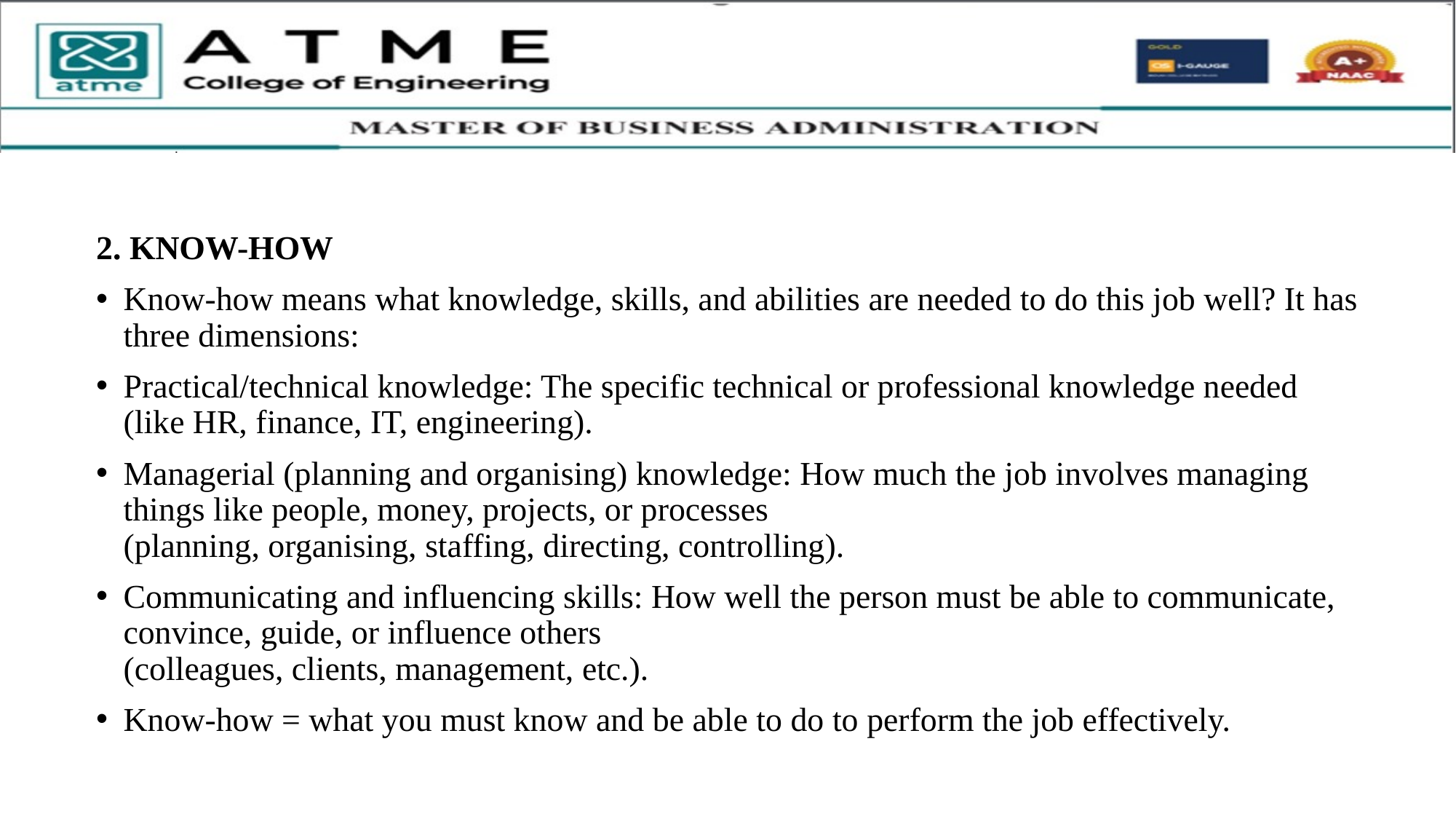

2. KNOW-HOW
Know-how means what knowledge, skills, and abilities are needed to do this job well? It has three dimensions:
Practical/technical knowledge: The specific technical or professional knowledge needed (like HR, finance, IT, engineering).
Managerial (planning and organising) knowledge: How much the job involves managing things like people, money, projects, or processes
(planning, organising, staffing, directing, controlling).
Communicating and influencing skills: How well the person must be able to communicate, convince, guide, or influence others
(colleagues, clients, management, etc.).
Know-how = what you must know and be able to do to perform the job effectively.